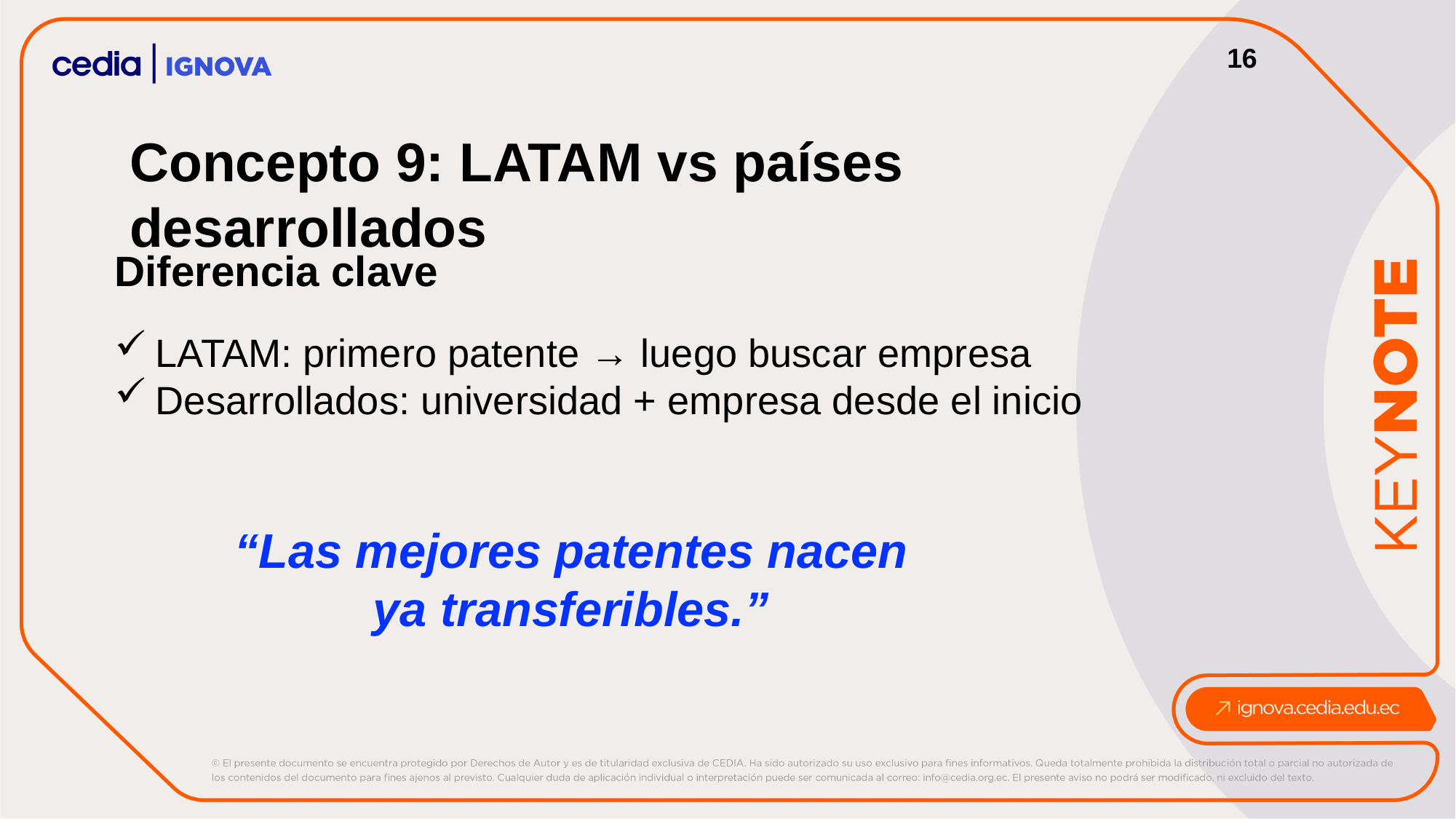

16
Concepto 9: LATAM vs países desarrollados
Diferencia clave

LATAM: primero patente → luego buscar empresa
Desarrollados: universidad + empresa desde el inicio

“Las mejores patentes nacen ya transferibles.”